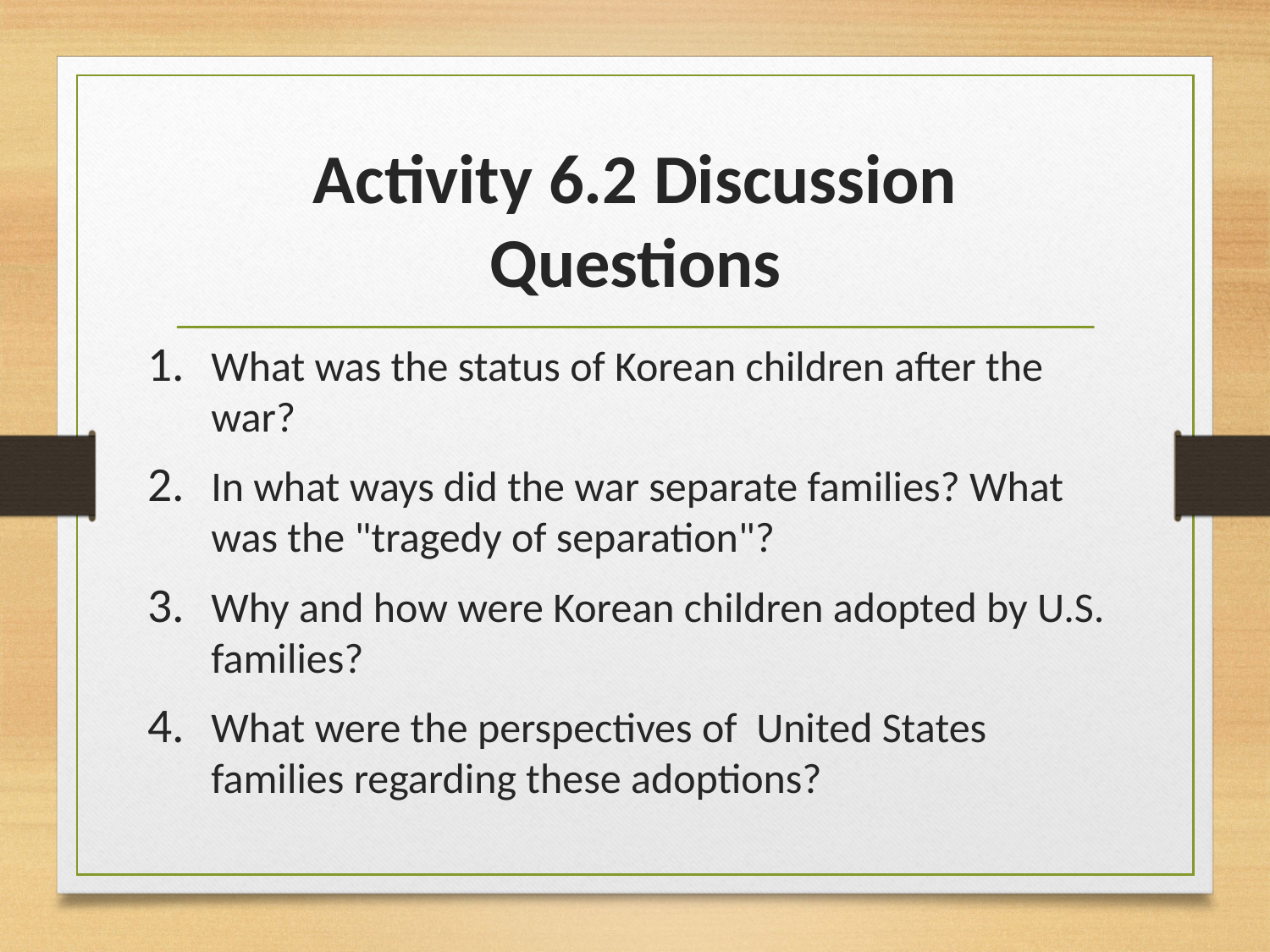

# Activity 6.2 Discussion Questions
What was the status of Korean children after the war?
In what ways did the war separate families? What was the "tragedy of separation"?
Why and how were Korean children adopted by U.S. families?
What were the perspectives of  United States families regarding these adoptions?